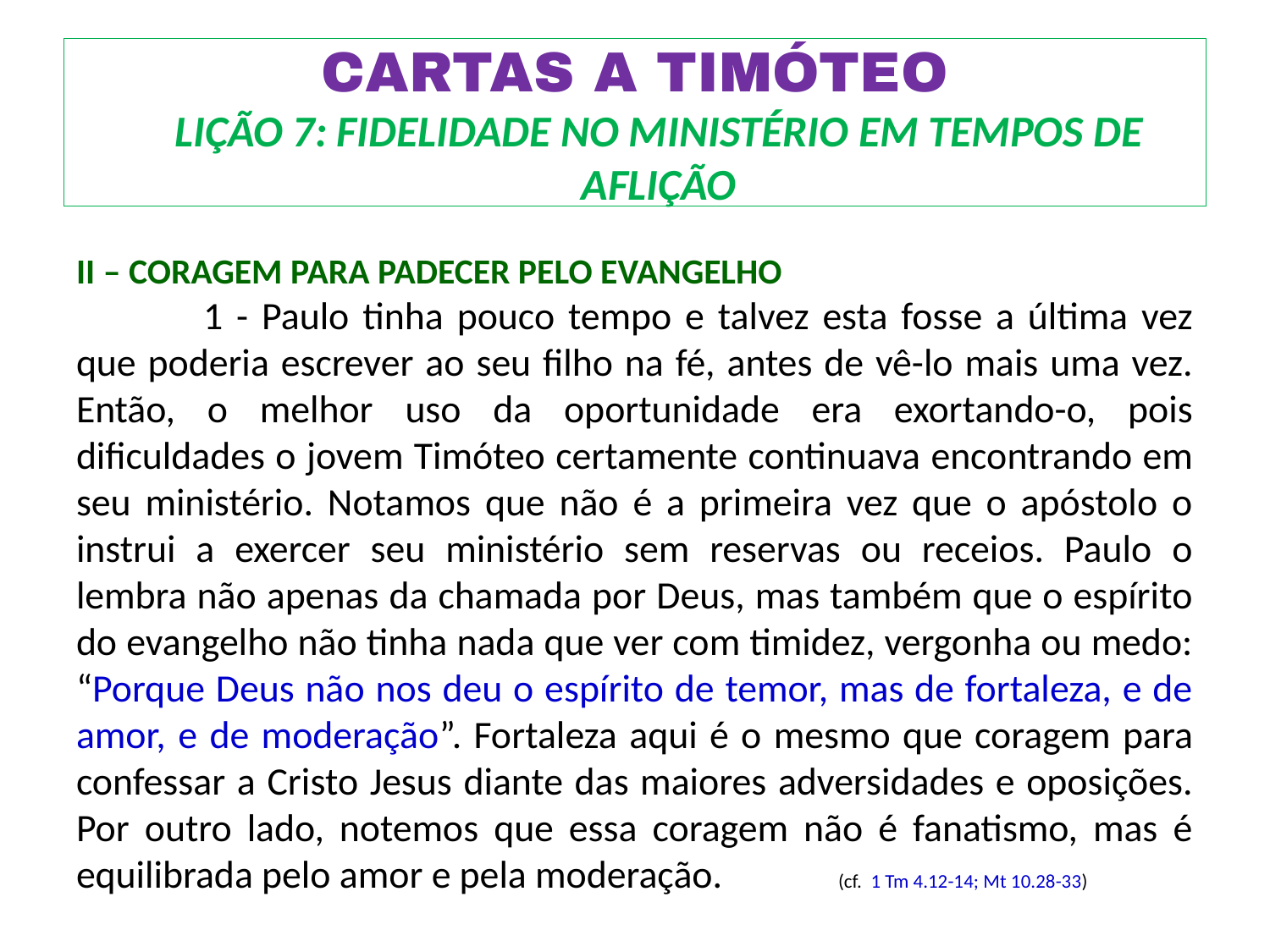

# CARTAS A TIMÓTEO LIÇÃO 7: FIDELIDADE NO MINISTÉRIO EM TEMPOS DE AFLIÇÃO
II – CORAGEM PARA PADECER PELO EVANGELHO
	1 - Paulo tinha pouco tempo e talvez esta fosse a última vez que poderia escrever ao seu filho na fé, antes de vê-lo mais uma vez. Então, o melhor uso da oportunidade era exortando-o, pois dificuldades o jovem Timóteo certamente continuava encontrando em seu ministério. Notamos que não é a primeira vez que o apóstolo o instrui a exercer seu ministério sem reservas ou receios. Paulo o lembra não apenas da chamada por Deus, mas também que o espírito do evangelho não tinha nada que ver com timidez, vergonha ou medo: “Porque Deus não nos deu o espírito de temor, mas de fortaleza, e de amor, e de moderação”. Fortaleza aqui é o mesmo que coragem para confessar a Cristo Jesus diante das maiores adversidades e oposições. Por outro lado, notemos que essa coragem não é fanatismo, mas é equilibrada pelo amor e pela moderação.	(cf.  1 Tm 4.12-14; Mt 10.28-33)